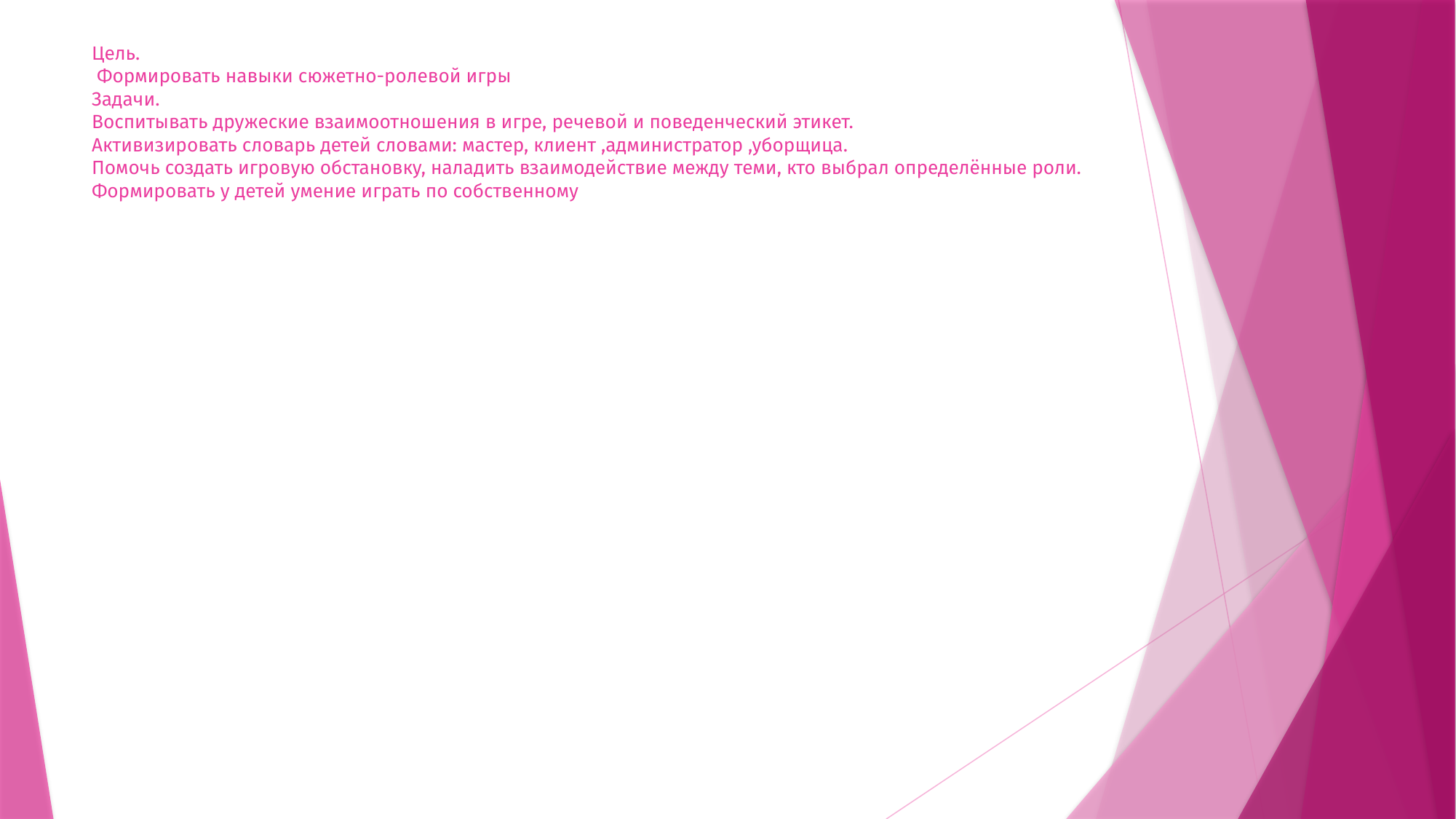

# Цель. Формировать навыки сюжетно-ролевой игры Задачи. Воспитывать дружеские взаимоотношения в игре, речевой и поведенческий этикет. Активизировать словарь детей словами: мастер, клиент ,администратор ,уборщица. Помочь создать игровую обстановку, наладить взаимодействие между теми, кто выбрал определённые роли. Формировать у детей умение играть по собственному